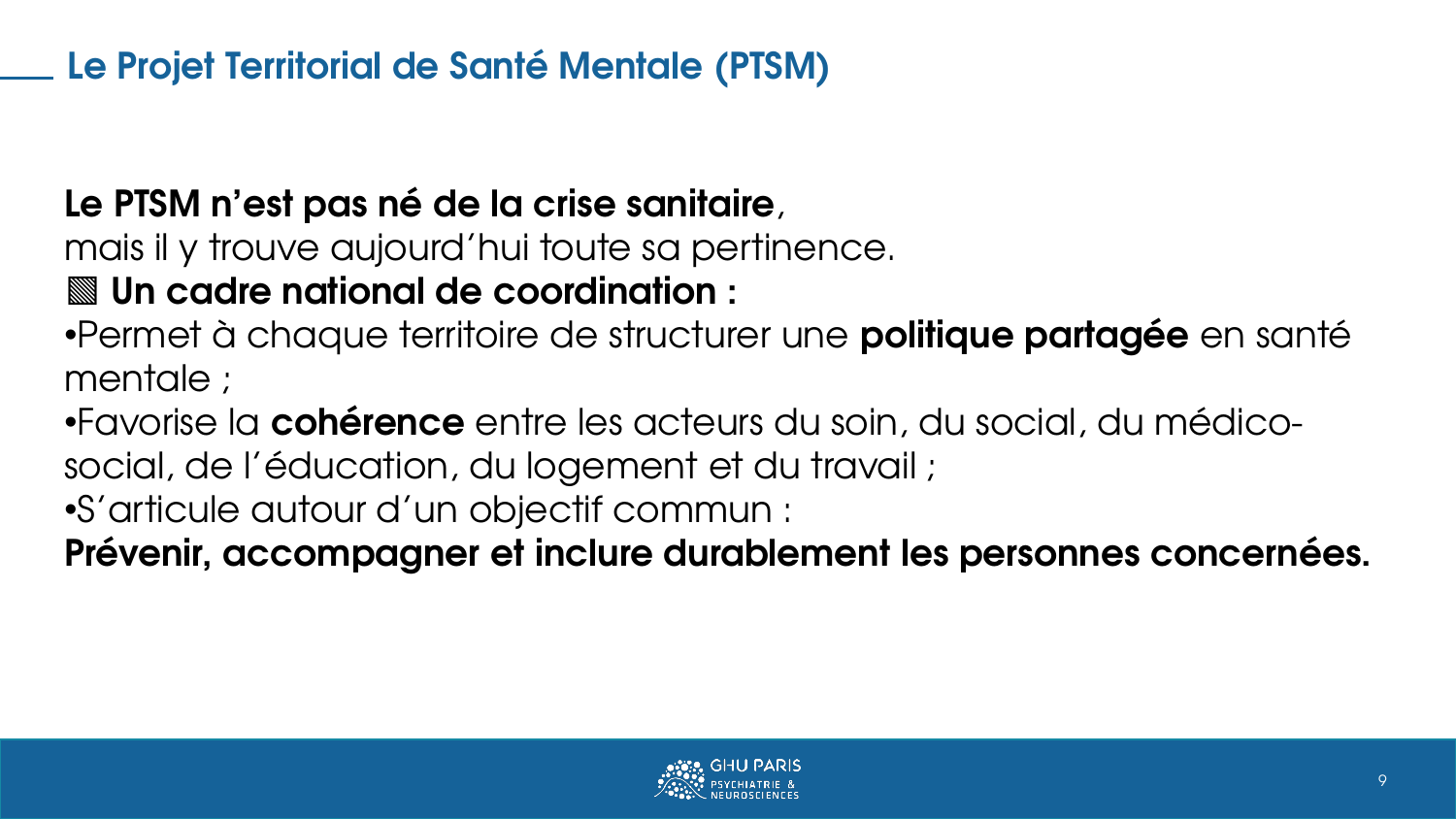

# Le Projet Territorial de Santé Mentale (PTSM)
Le PTSM n’est pas né de la crise sanitaire,
mais il y trouve aujourd’hui toute sa pertinence.
🟩 Un cadre national de coordination :
Permet à chaque territoire de structurer une politique partagée en santé mentale ;
Favorise la cohérence entre les acteurs du soin, du social, du médico-social, de l’éducation, du logement et du travail ;
S’articule autour d’un objectif commun :
Prévenir, accompagner et inclure durablement les personnes concernées.

9